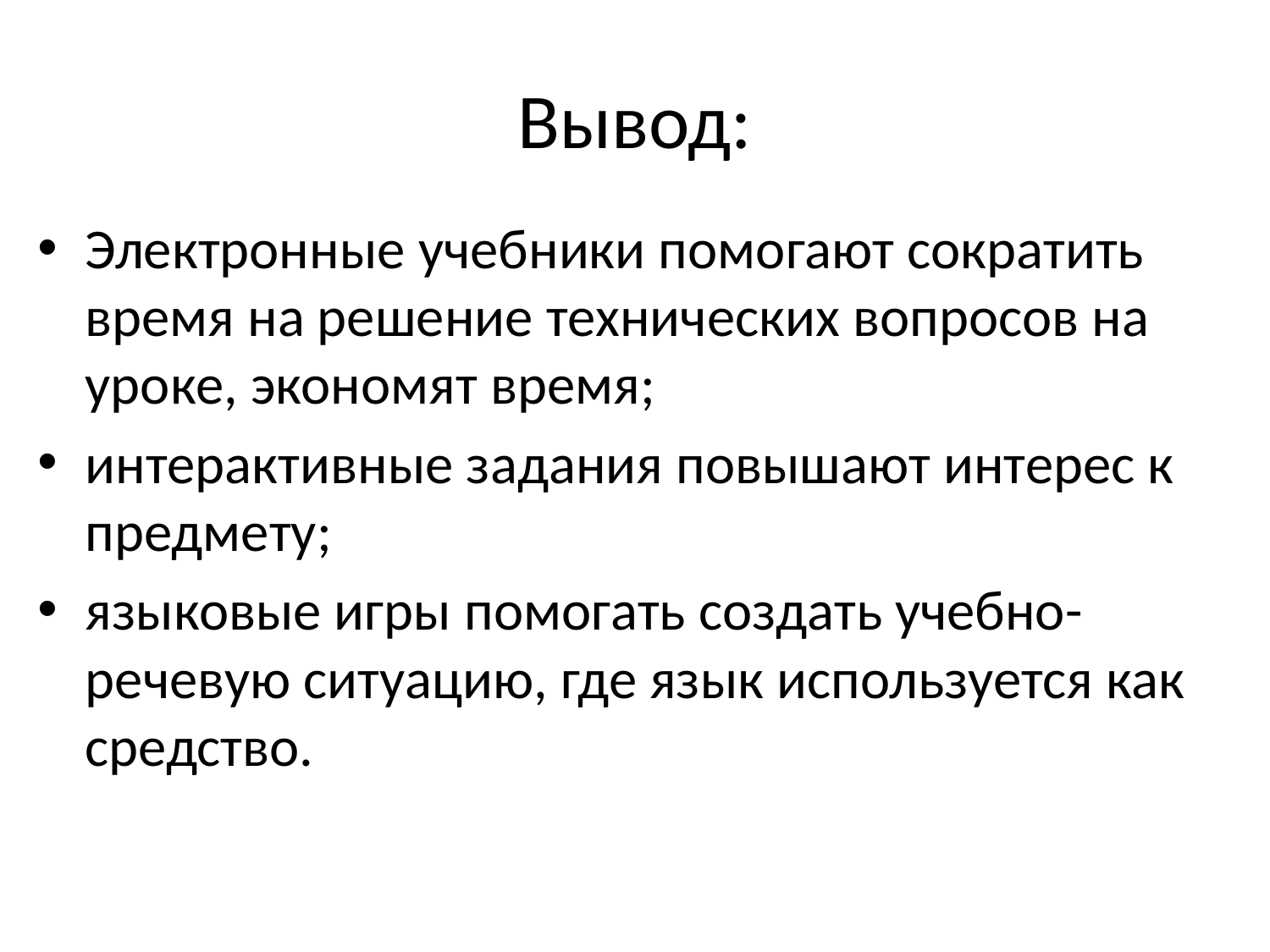

# Вывод:
Электронные учебники помогают сократить время на решение технических вопросов на уроке, экономят время;
интерактивные задания повышают интерес к предмету;
языковые игры помогать создать учебно-речевую ситуацию, где язык используется как средство.